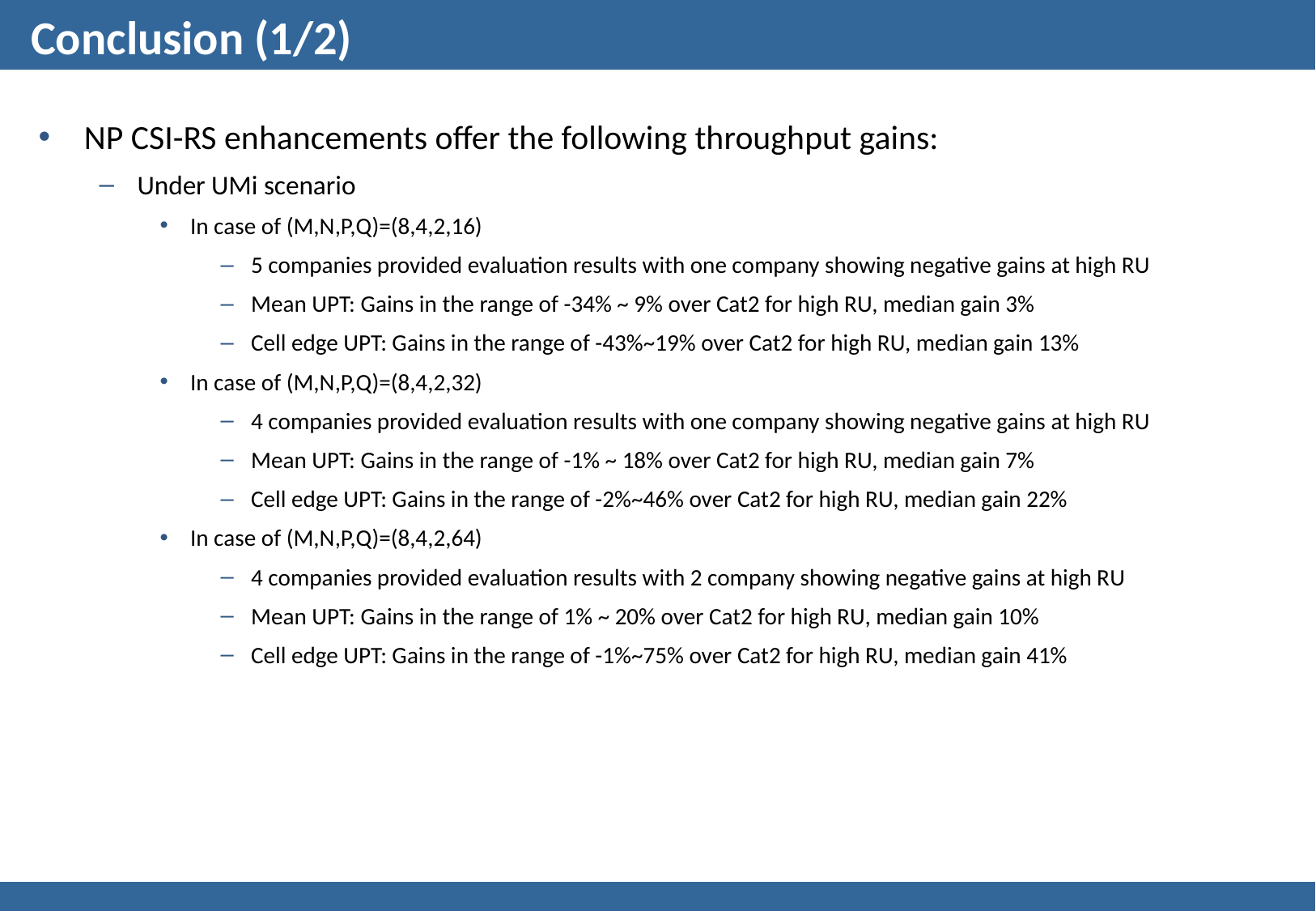

# Conclusion (1/2)
NP CSI-RS enhancements offer the following throughput gains:
Under UMi scenario
In case of (M,N,P,Q)=(8,4,2,16)
5 companies provided evaluation results with one company showing negative gains at high RU
Mean UPT: Gains in the range of -34% ~ 9% over Cat2 for high RU, median gain 3%
Cell edge UPT: Gains in the range of -43%~19% over Cat2 for high RU, median gain 13%
In case of (M,N,P,Q)=(8,4,2,32)
4 companies provided evaluation results with one company showing negative gains at high RU
Mean UPT: Gains in the range of -1% ~ 18% over Cat2 for high RU, median gain 7%
Cell edge UPT: Gains in the range of -2%~46% over Cat2 for high RU, median gain 22%
In case of (M,N,P,Q)=(8,4,2,64)
4 companies provided evaluation results with 2 company showing negative gains at high RU
Mean UPT: Gains in the range of 1% ~ 20% over Cat2 for high RU, median gain 10%
Cell edge UPT: Gains in the range of -1%~75% over Cat2 for high RU, median gain 41%